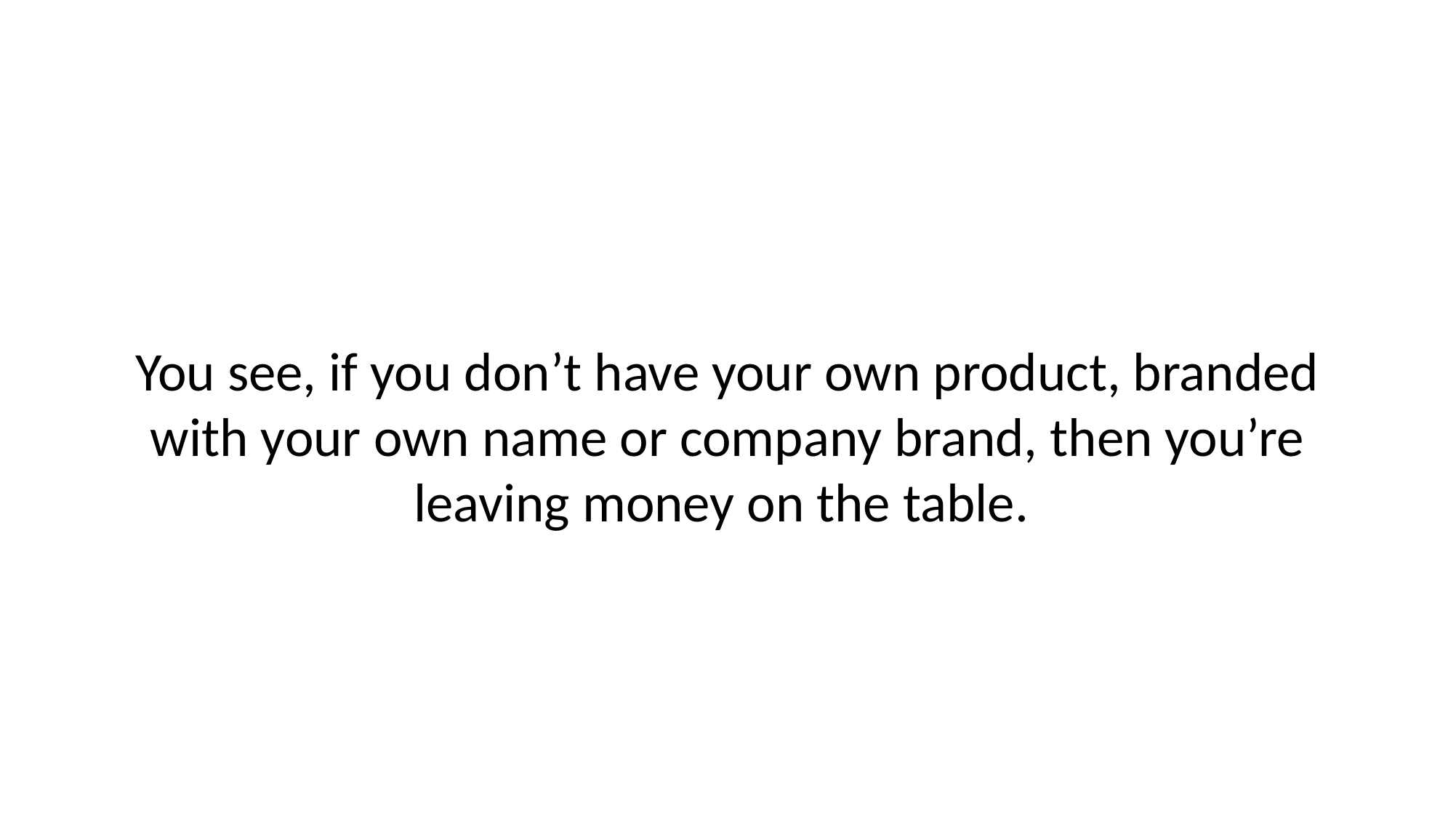

# You see, if you don’t have your own product, branded with your own name or company brand, then you’re leaving money on the table.